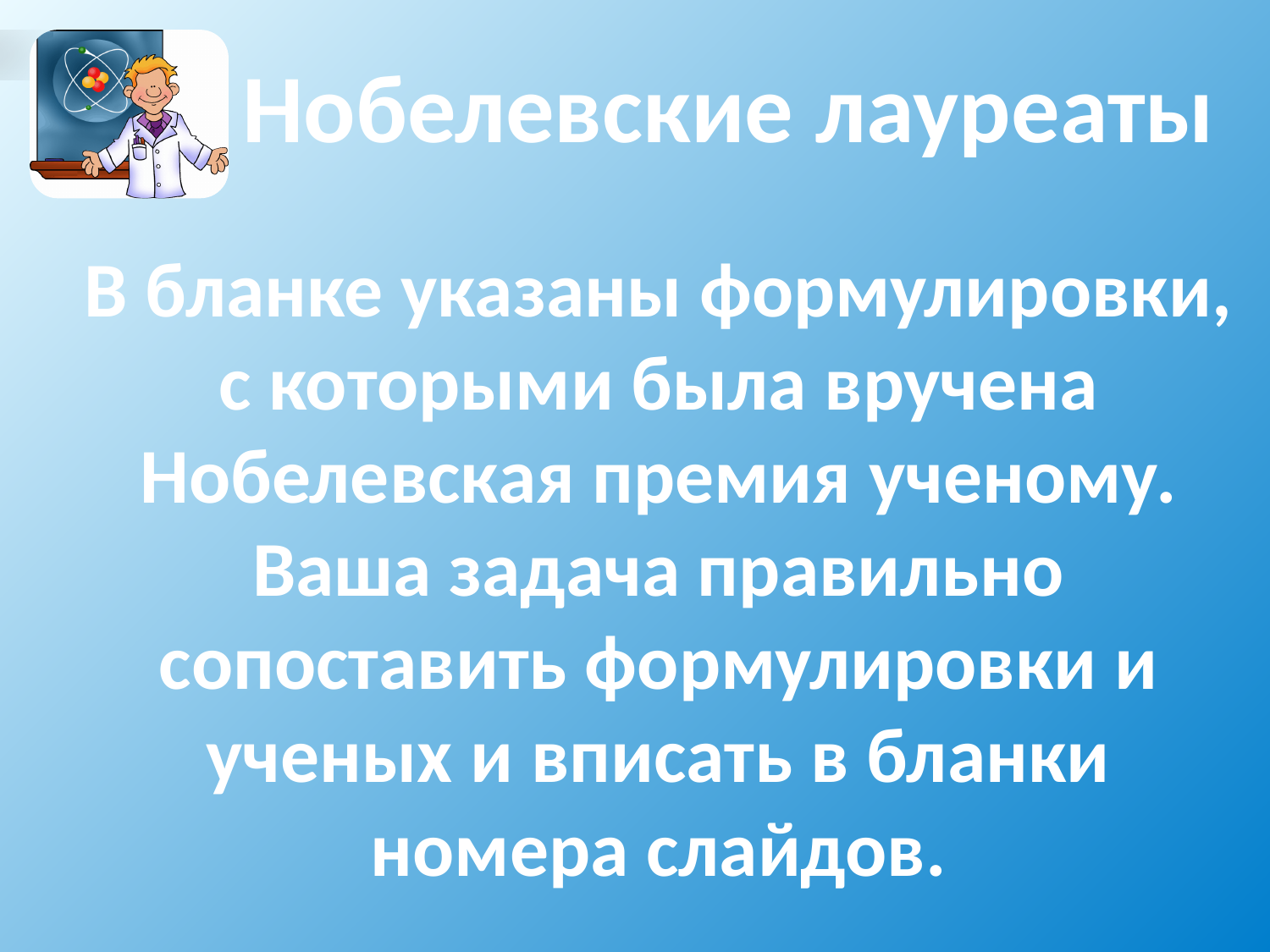

Нобелевские лауреаты
	В бланке указаны формулировки, с которыми была вручена Нобелевская премия ученому. Ваша задача правильно сопоставить формулировки и ученых и вписать в бланки номера слайдов.